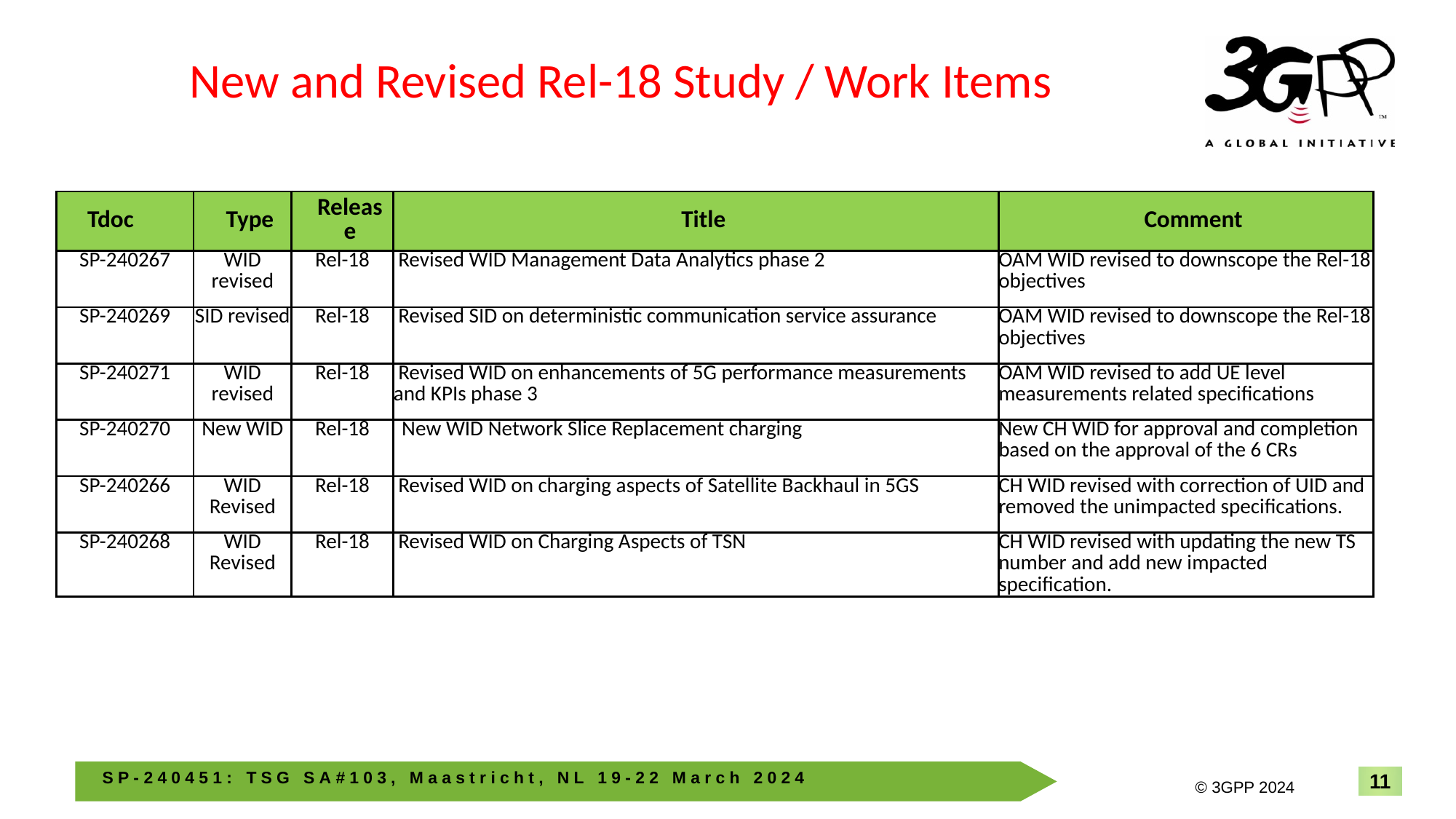

New and Revised Rel-18 Study / Work Items
| Tdoc | Type | Release | Title | Comment |
| --- | --- | --- | --- | --- |
| SP-240267 | WID revised | Rel-18 | Revised WID Management Data Analytics phase 2 | OAM WID revised to downscope the Rel-18 objectives |
| SP-240269 | SID revised | Rel-18 | Revised SID on deterministic communication service assurance | OAM WID revised to downscope the Rel-18 objectives |
| SP-240271 | WID revised | Rel-18 | Revised WID on enhancements of 5G performance measurements and KPIs phase 3 | OAM WID revised to add UE level measurements related specifications |
| SP-240270 | New WID | Rel-18 | New WID Network Slice Replacement charging | New CH WID for approval and completion based on the approval of the 6 CRs |
| SP-240266 | WID Revised | Rel-18 | Revised WID on charging aspects of Satellite Backhaul in 5GS | CH WID revised with correction of UID and removed the unimpacted specifications. |
| SP-240268 | WID Revised | Rel-18 | Revised WID on Charging Aspects of TSN | CH WID revised with updating the new TS number and add new impacted specification. |